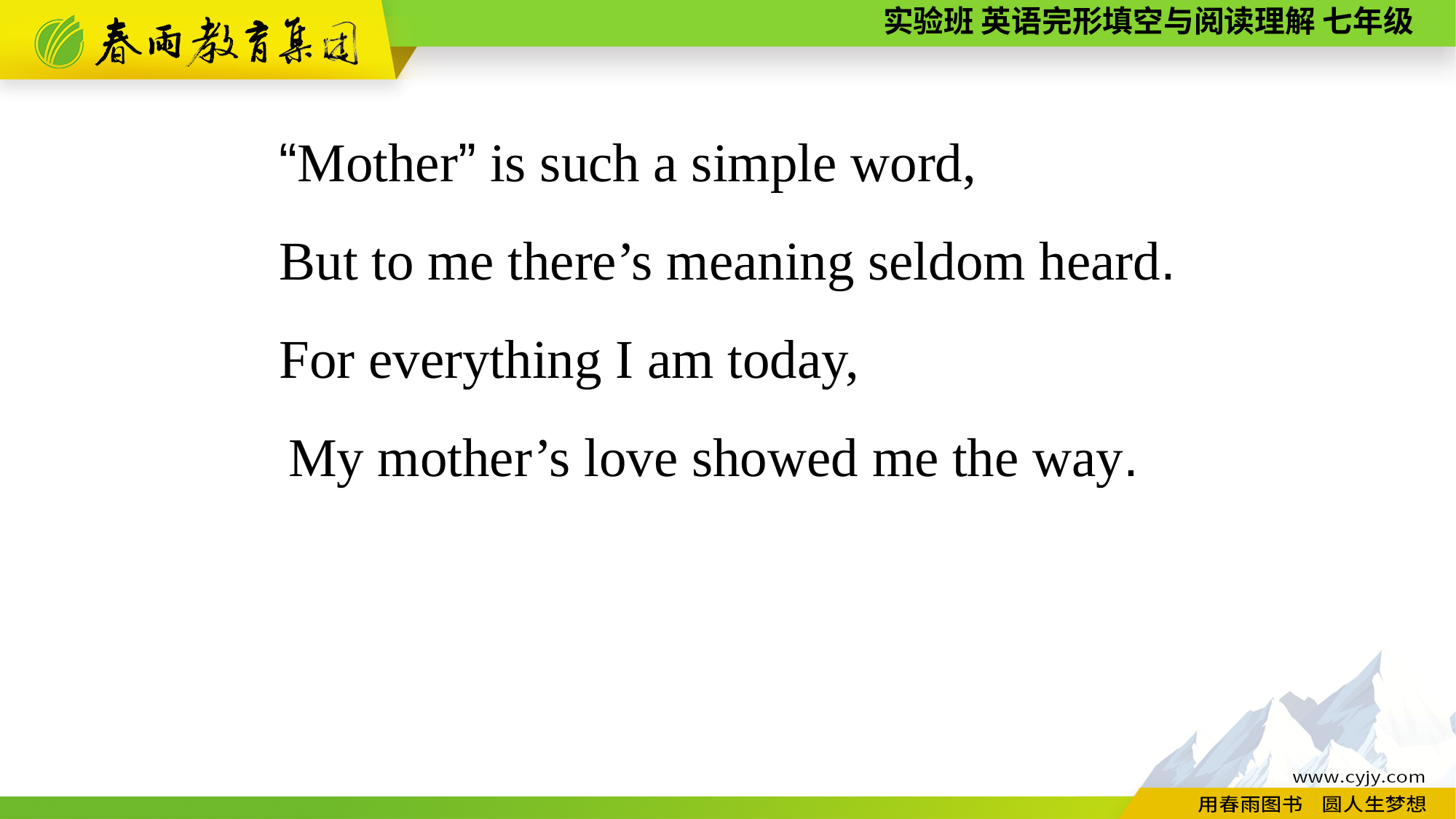

“Mother” is such a simple word,
But to me there’s meaning seldom heard.
For everything I am today,
       My mother’s love showed me the way.